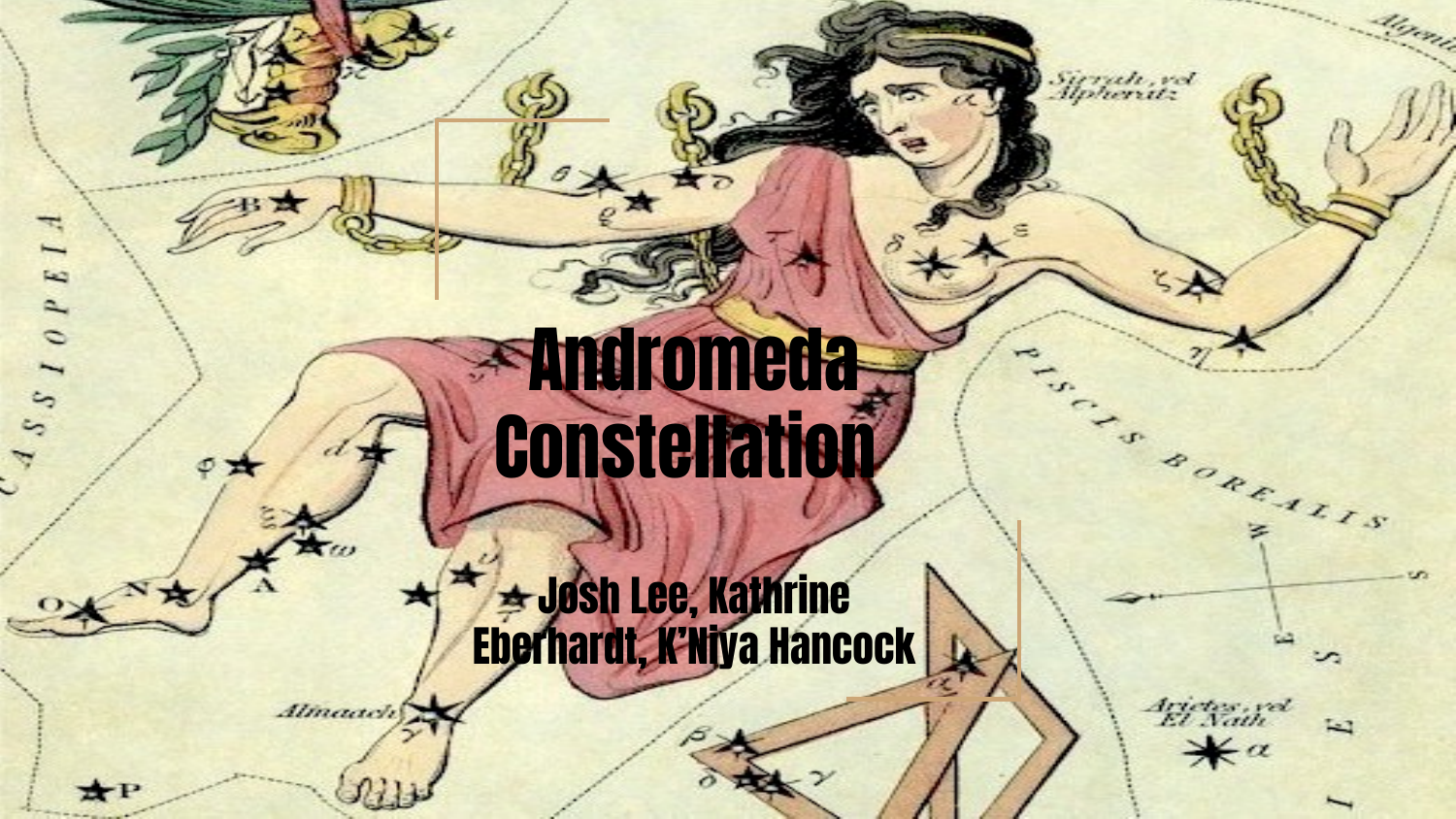

# Andromeda Constellation
Josh Lee, Kathrine Eberhardt, K’Niya Hancock